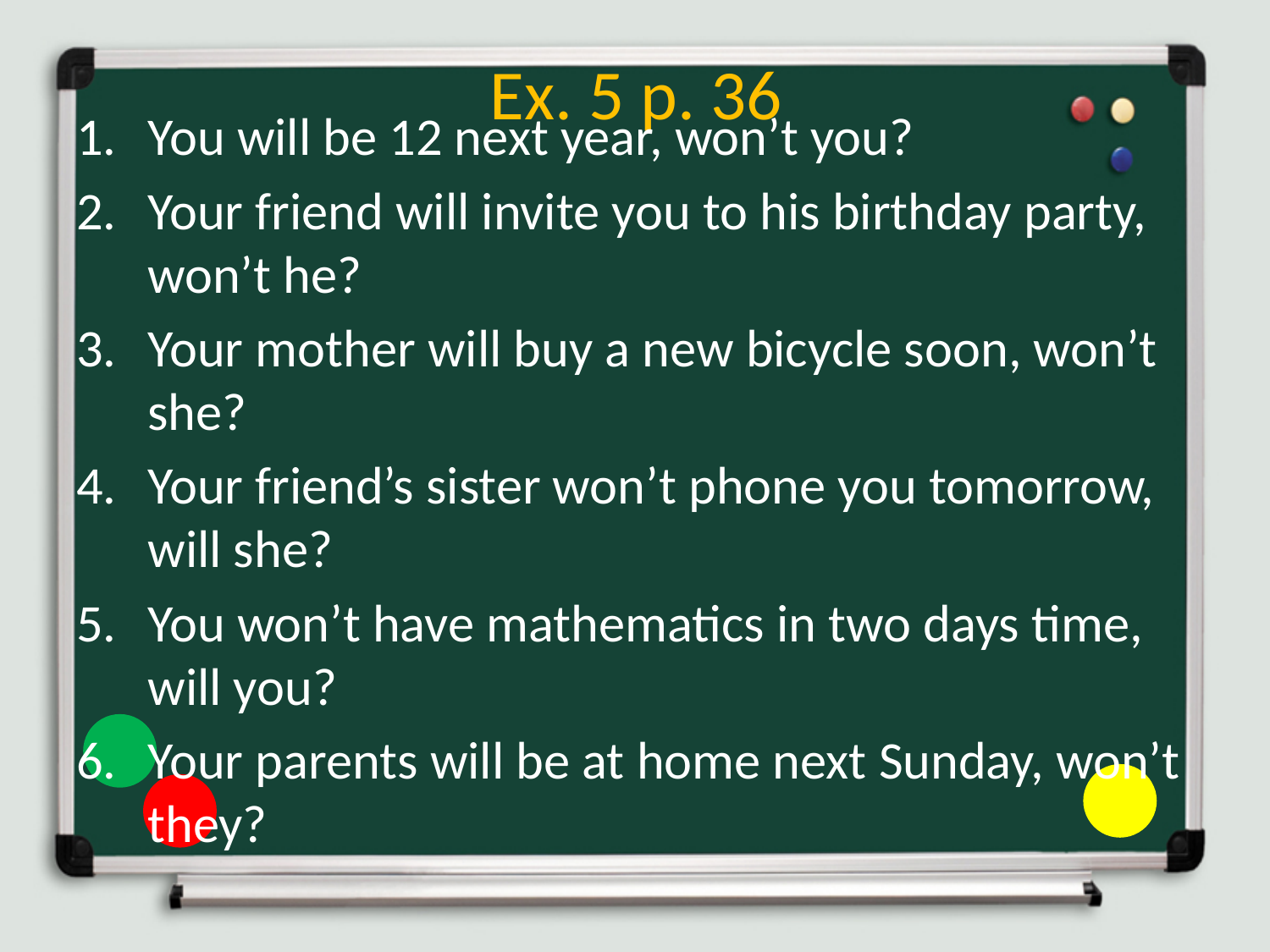

# Ex. 5 p. 36
You will be 12 next year, won’t you?
Your friend will invite you to his birthday party, won’t he?
Your mother will buy a new bicycle soon, won’t she?
Your friend’s sister won’t phone you tomorrow, will she?
You won’t have mathematics in two days time, will you?
Your parents will be at home next Sunday, won’t they?